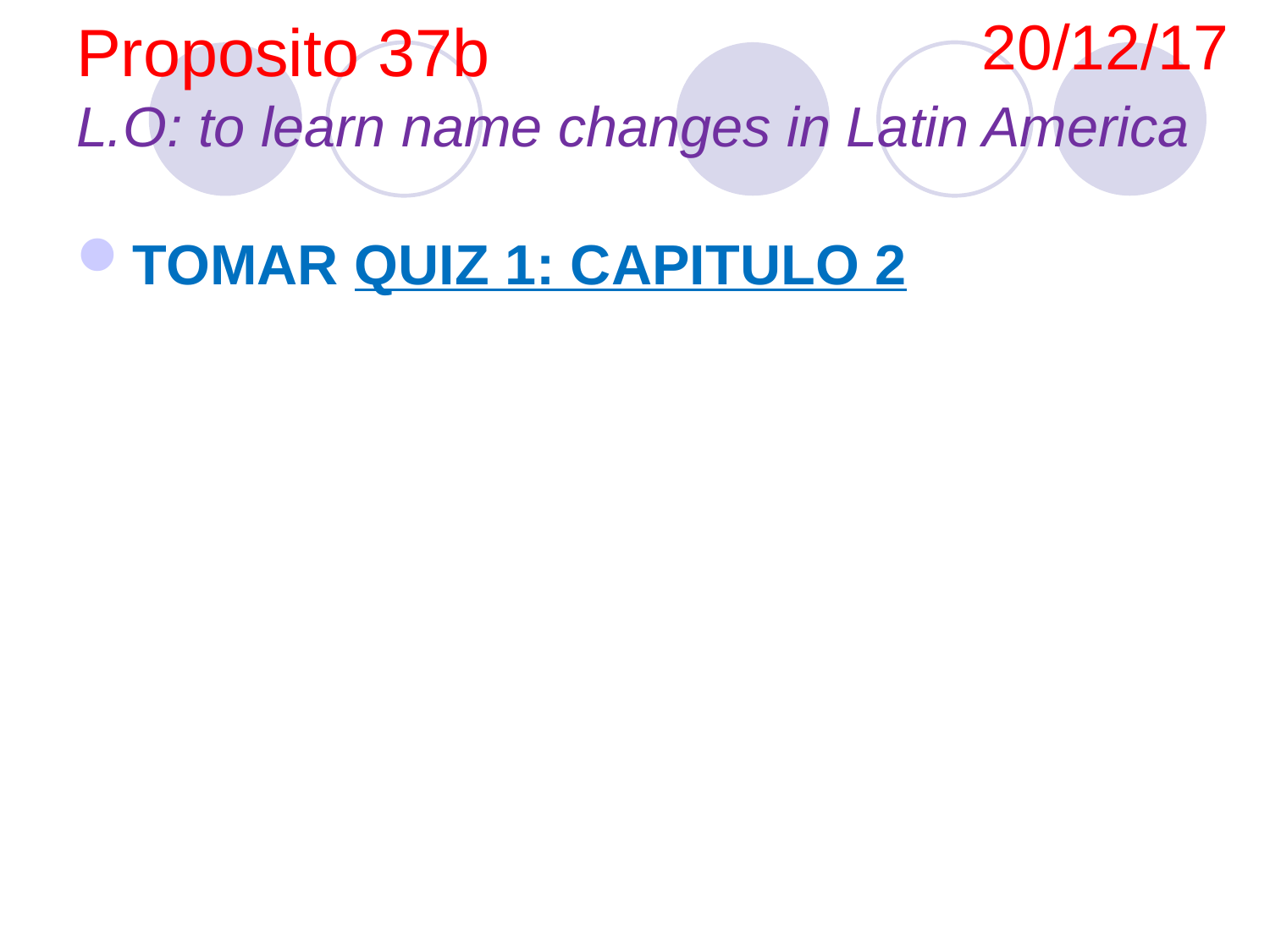

20/12/17
# Proposito 37b L.O: to learn name changes in Latin America
TOMAR QUIZ 1: CAPITULO 2